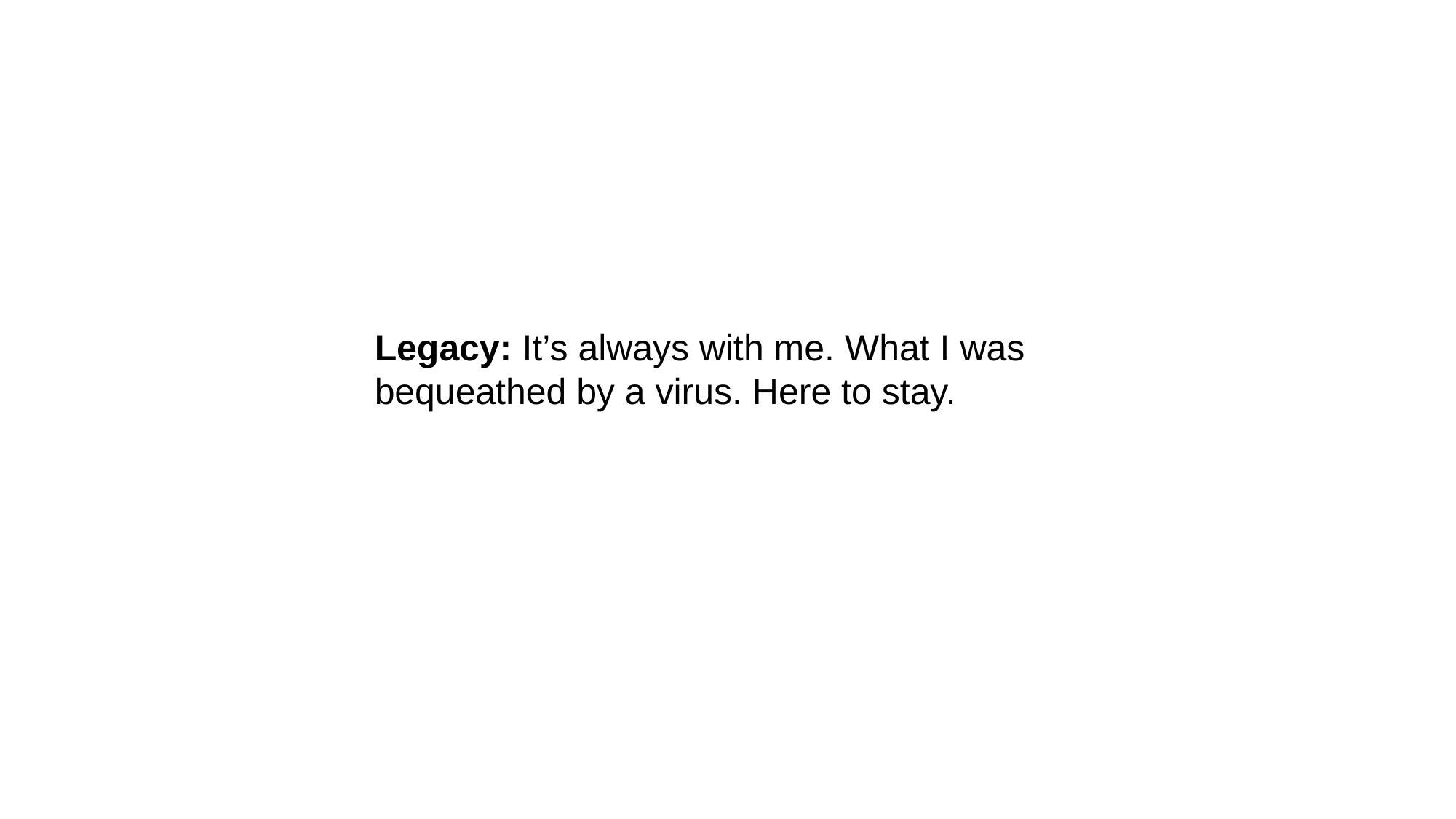

Legacy: It’s always with me. What I was bequeathed by a virus. Here to stay.